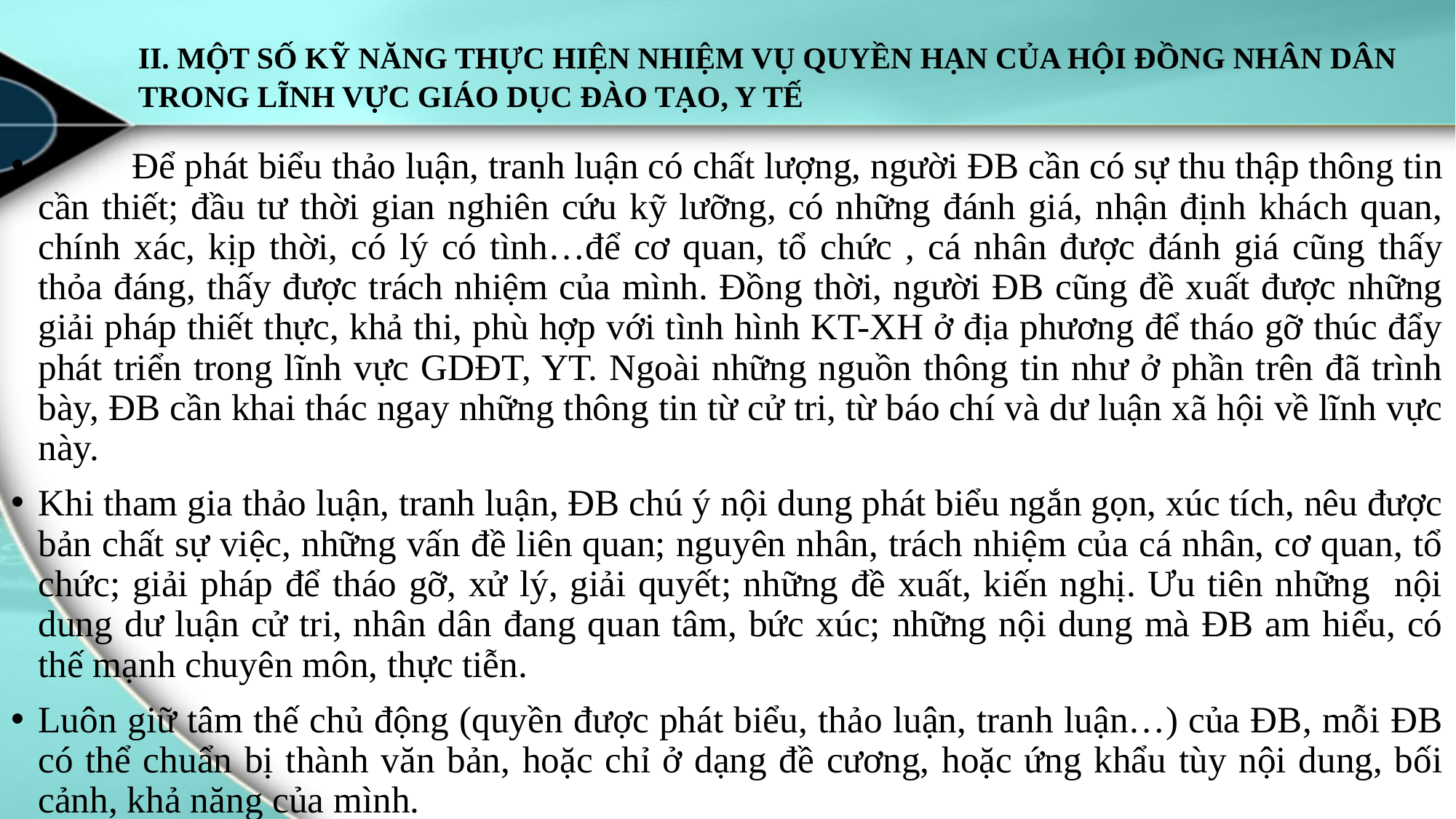

# II. MỘT SỐ KỸ NĂNG THỰC HIỆN NHIỆM VỤ QUYỀN HẠN CỦA HỘI ĐỒNG NHÂN DÂN TRONG LĨNH VỰC GIÁO DỤC ĐÀO TẠO, Y TẾ
          Để phát biểu thảo luận, tranh luận có chất lượng, người ĐB cần có sự thu thập thông tin cần thiết; đầu tư thời gian nghiên cứu kỹ lưỡng, có những đánh giá, nhận định khách quan, chính xác, kịp thời, có lý có tình…để cơ quan, tổ chức , cá nhân được đánh giá cũng thấy thỏa đáng, thấy được trách nhiệm của mình. Đồng thời, người ĐB cũng đề xuất được những giải pháp thiết thực, khả thi, phù hợp với tình hình KT-XH ở địa phương để tháo gỡ thúc đẩy phát triển trong lĩnh vực GDĐT, YT. Ngoài những nguồn thông tin như ở phần trên đã trình bày, ĐB cần khai thác ngay những thông tin từ cử tri, từ báo chí và dư luận xã hội về lĩnh vực này.
Khi tham gia thảo luận, tranh luận, ĐB chú ý nội dung phát biểu ngắn gọn, xúc tích, nêu được bản chất sự việc, những vấn đề liên quan; nguyên nhân, trách nhiệm của cá nhân, cơ quan, tổ chức; giải pháp để tháo gỡ, xử lý, giải quyết; những đề xuất, kiến nghị. Ưu tiên những  nội dung dư luận cử tri, nhân dân đang quan tâm, bức xúc; những nội dung mà ĐB am hiểu, có thế mạnh chuyên môn, thực tiễn.
Luôn giữ tâm thế chủ động (quyền được phát biểu, thảo luận, tranh luận…) của ĐB, mỗi ĐB có thể chuẩn bị thành văn bản, hoặc chỉ ở dạng đề cương, hoặc ứng khẩu tùy nội dung, bối cảnh, khả năng của mình.